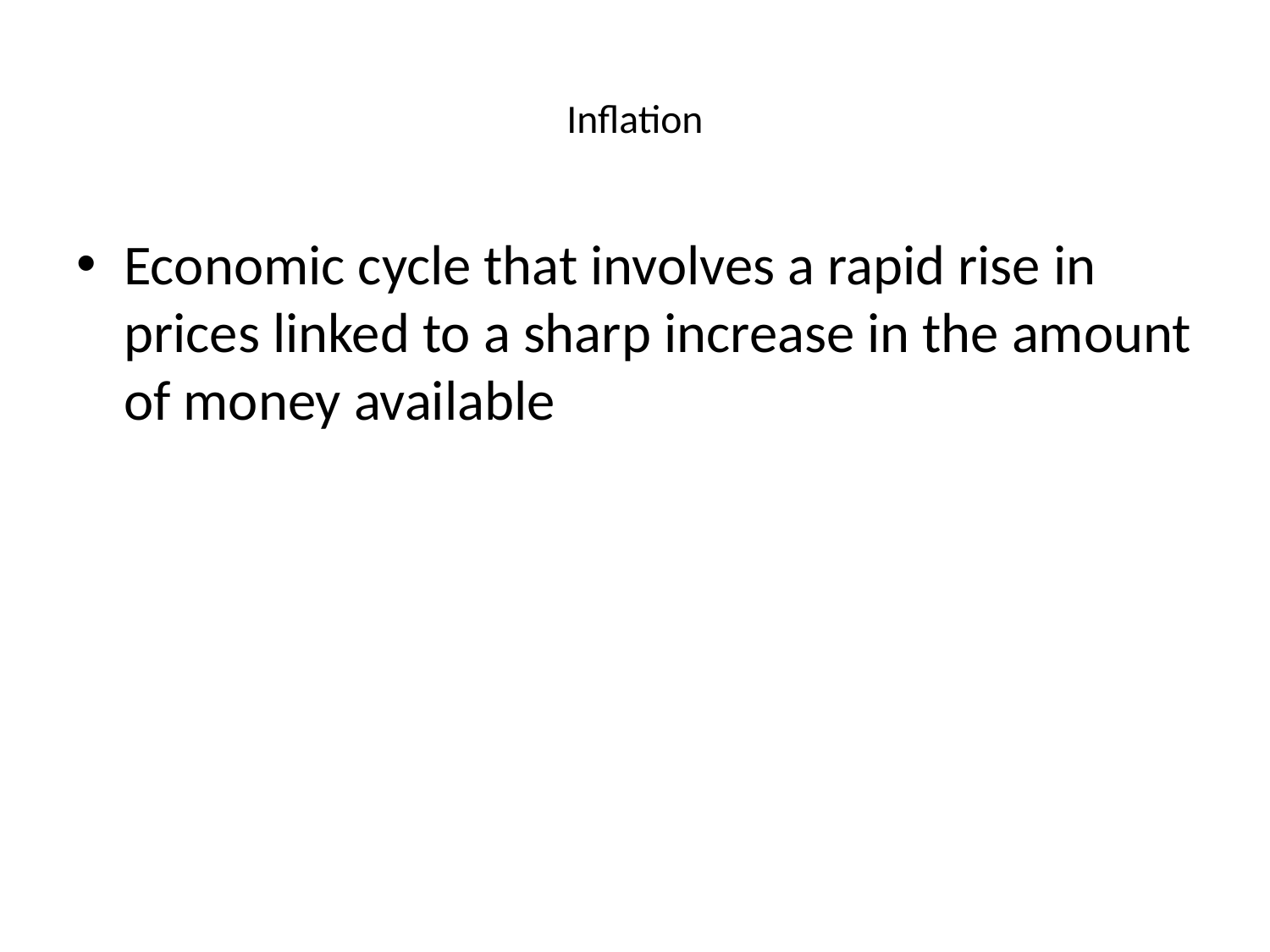

# Inflation
Economic cycle that involves a rapid rise in prices linked to a sharp increase in the amount of money available